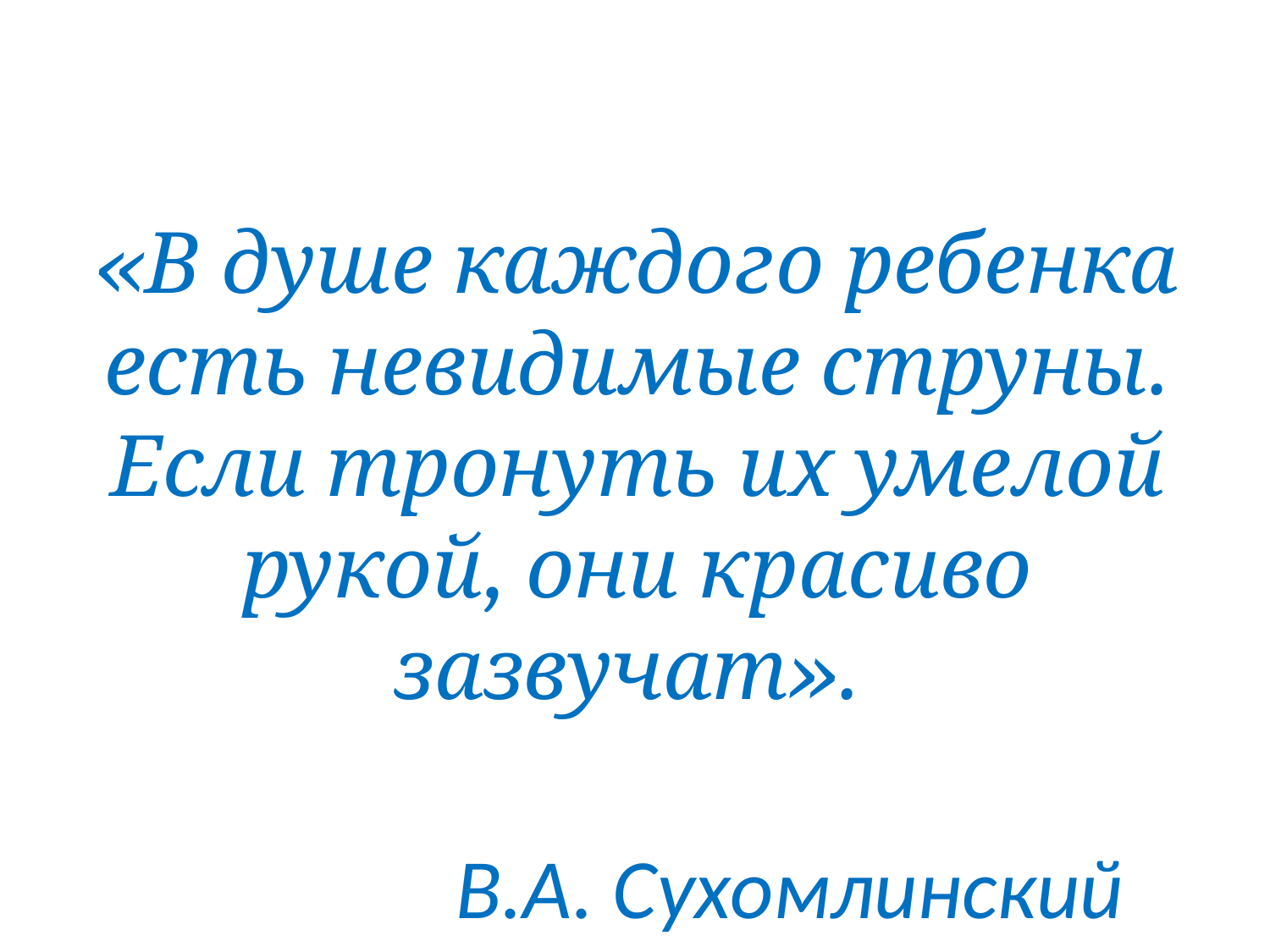

«В душе каждого ребенка есть невидимые струны.
Если тронуть их умелой рукой, они красиво зазвучат».
                В.А. Сухомлинский